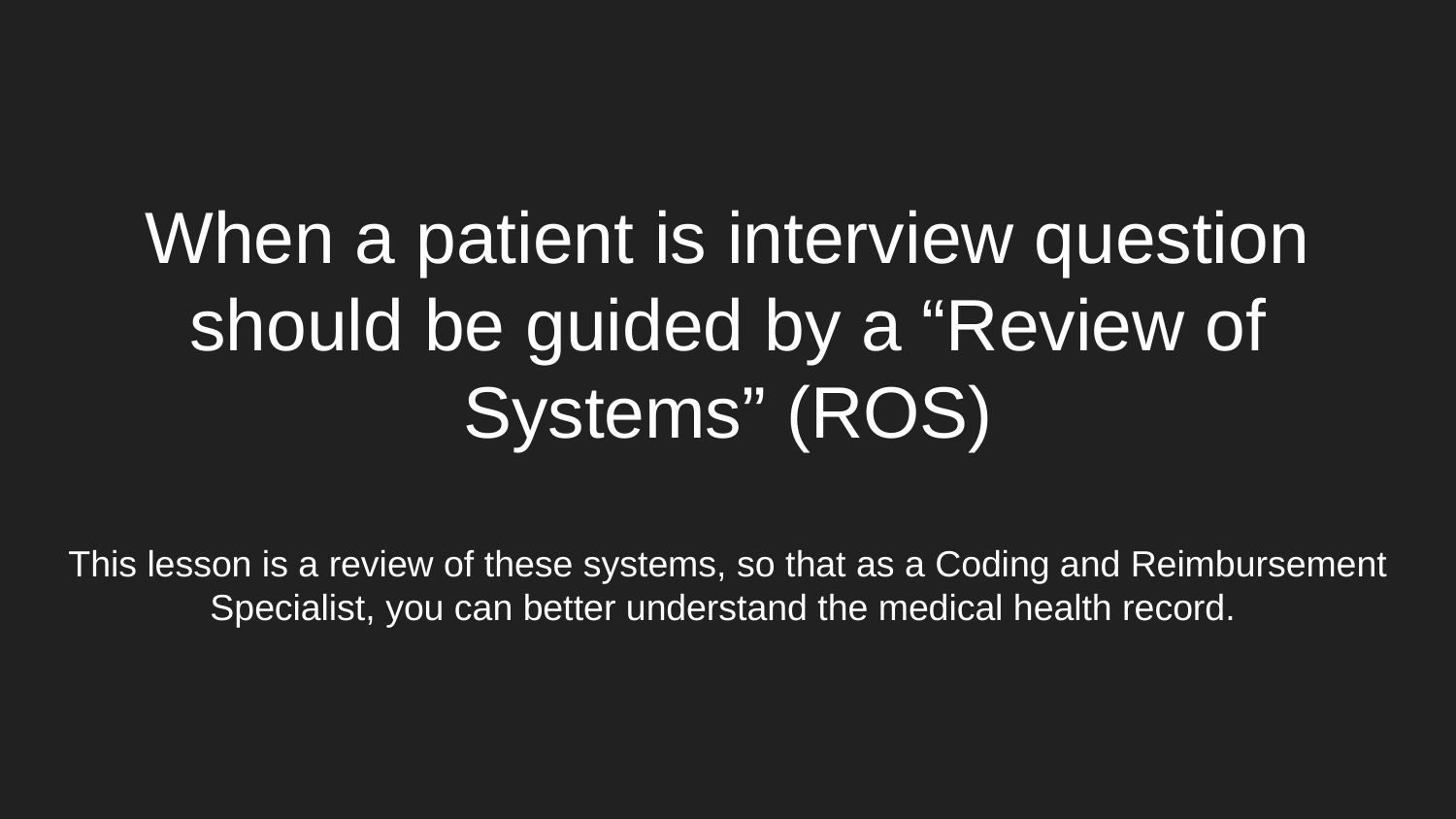

# When a patient is interview question should be guided by a “Review of Systems” (ROS)

This lesson is a review of these systems, so that as a Coding and Reimbursement Specialist, you can better understand the medical health record.